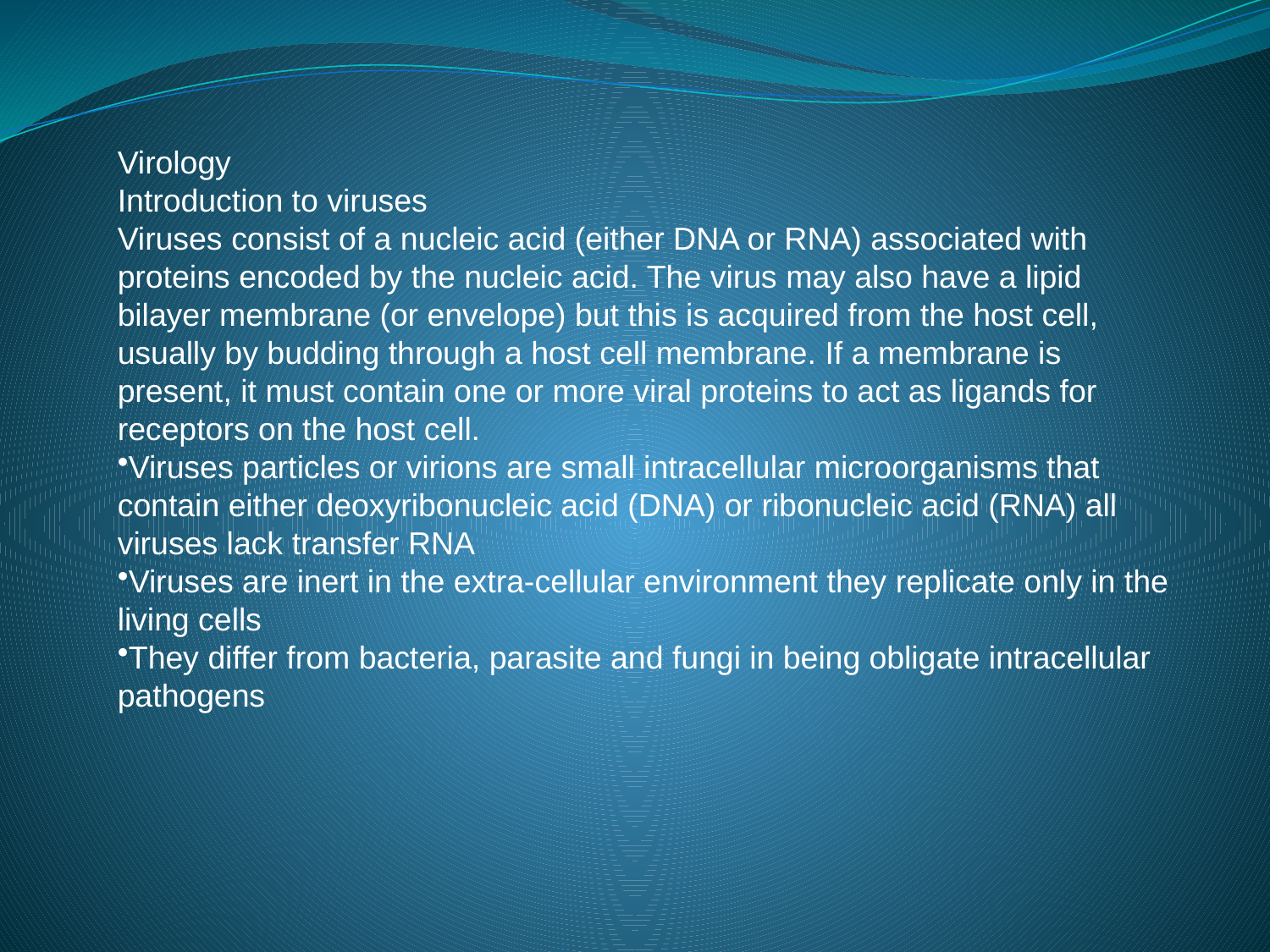

Virology
Introduction to viruses
Viruses consist of a nucleic acid (either DNA or RNA) associated with proteins encoded by the nucleic acid. The virus may also have a lipid bilayer membrane (or envelope) but this is acquired from the host cell, usually by budding through a host cell membrane. If a membrane is present, it must contain one or more viral proteins to act as ligands for receptors on the host cell.
Viruses particles or virions are small intracellular microorganisms that contain either deoxyribonucleic acid (DNA) or ribonucleic acid (RNA) all viruses lack transfer RNA
Viruses are inert in the extra-cellular environment they replicate only in the living cells
They differ from bacteria, parasite and fungi in being obligate intracellular pathogens